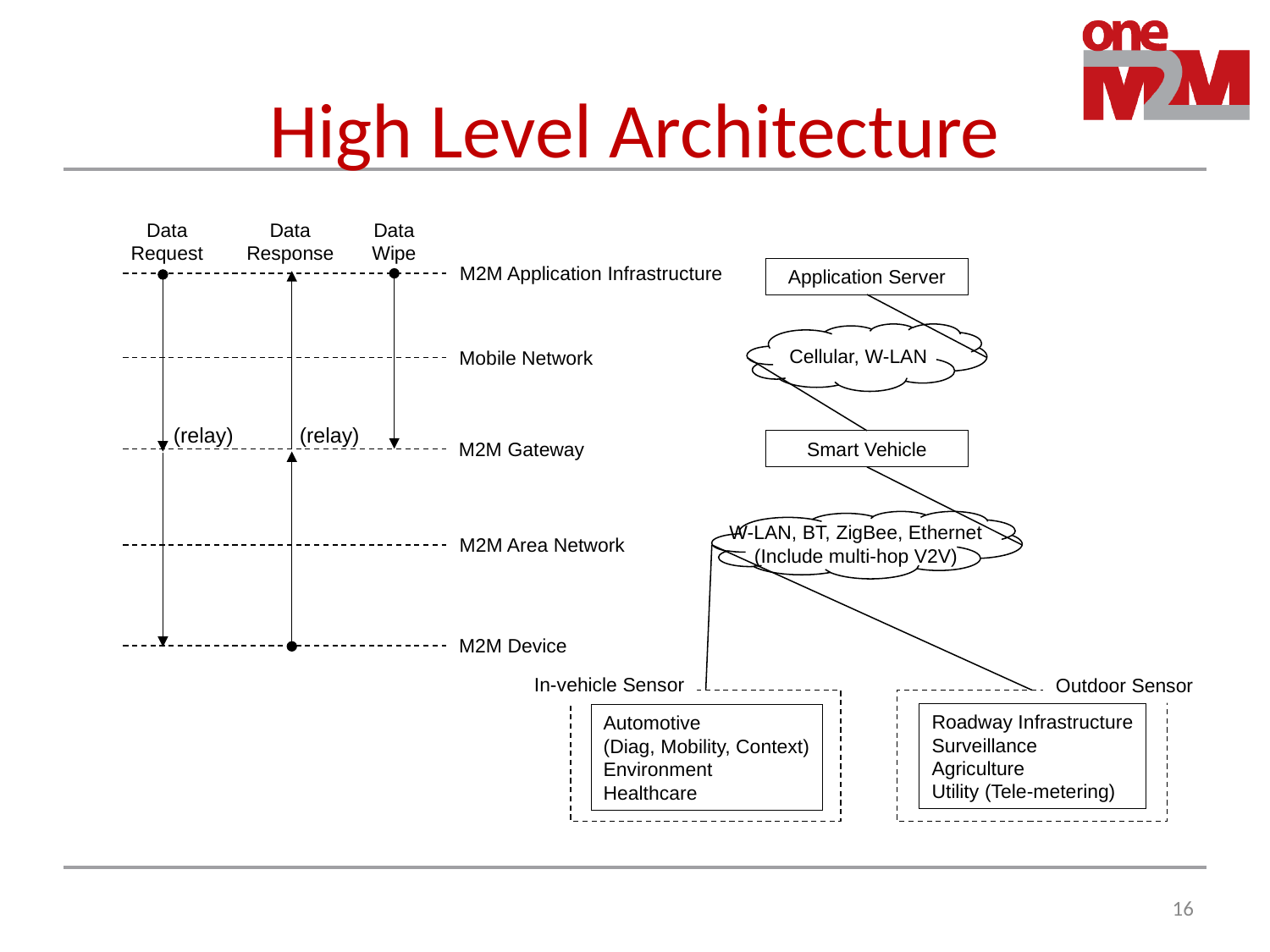

# High Level Architecture
Data
Request
Data
Response
Data
Wipe
M2M Application Infrastructure
Application Server
Cellular, W-LAN
Mobile Network
(relay)
(relay)
M2M Gateway
Smart Vehicle
W-LAN, BT, ZigBee, Ethernet
(Include multi-hop V2V)
M2M Area Network
M2M Device
In-vehicle Sensor
Outdoor Sensor

Roadway Infrastructure
Surveillance
Agriculture
Utility (Tele-metering)
Automotive
(Diag, Mobility, Context)
Environment
Healthcare
16